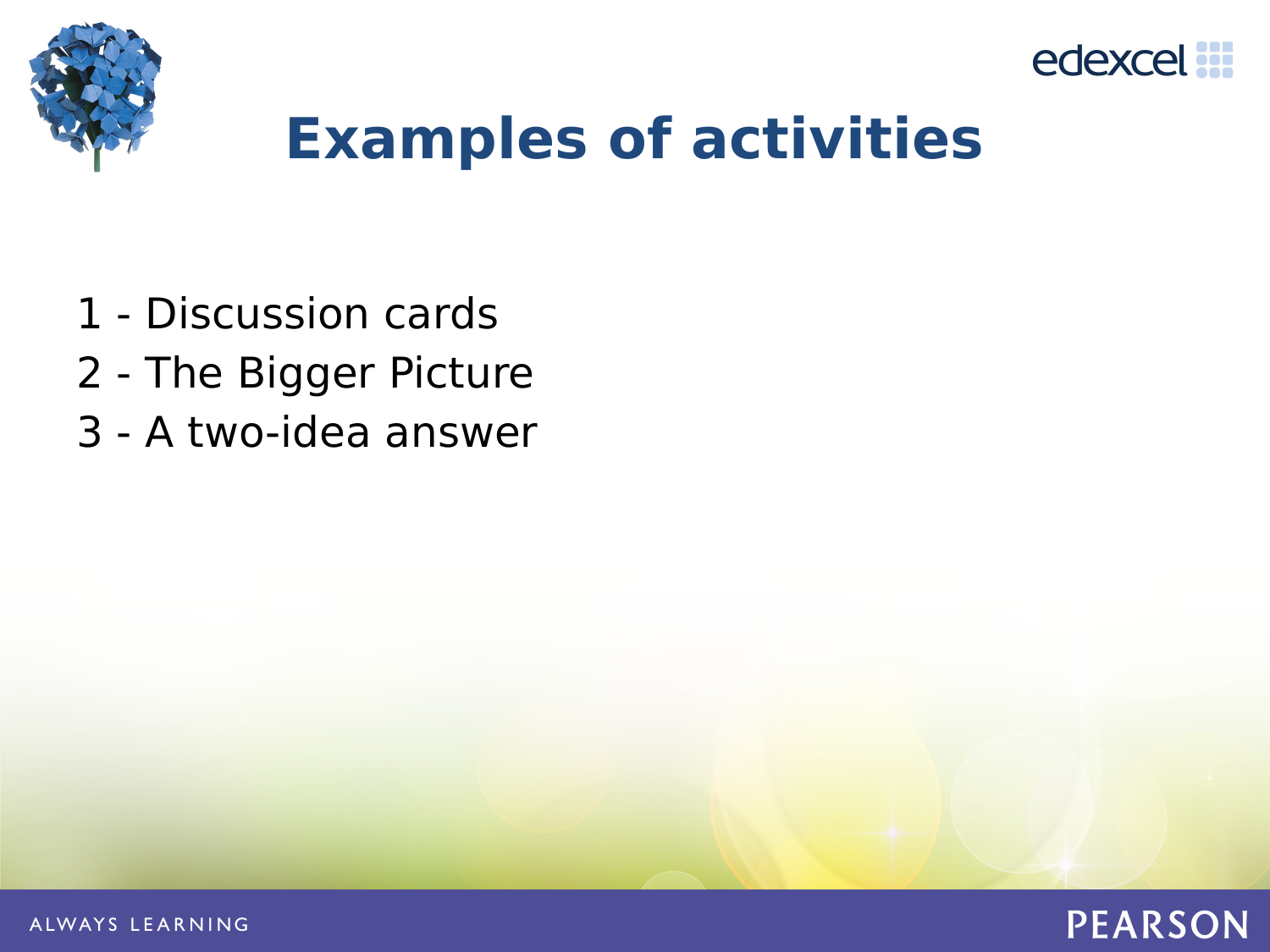

# Examples of activities
1 - Discussion cards
2 - The Bigger Picture
3 - A two-idea answer